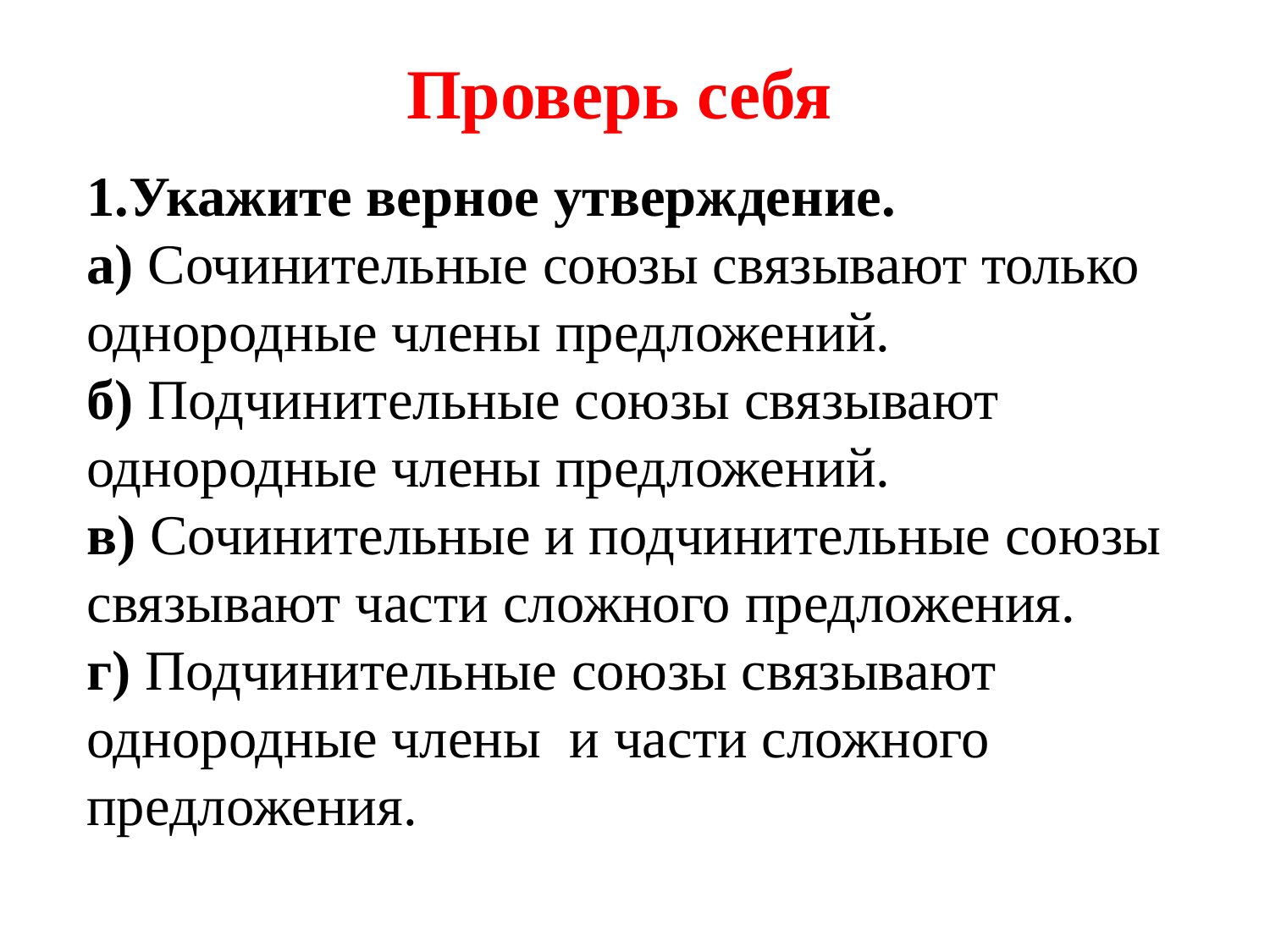

Проверь себя

Укажите верное утверждение.
а) Сочинительные союзы связывают только однородные члены предложений.
б) Подчинительные союзы связывают однородные члены предложений.
в) Сочинительные и подчинительные союзы связывают части сложного предложения.
г) Подчинительные союзы связывают однородные члены  и части сложного предложения.